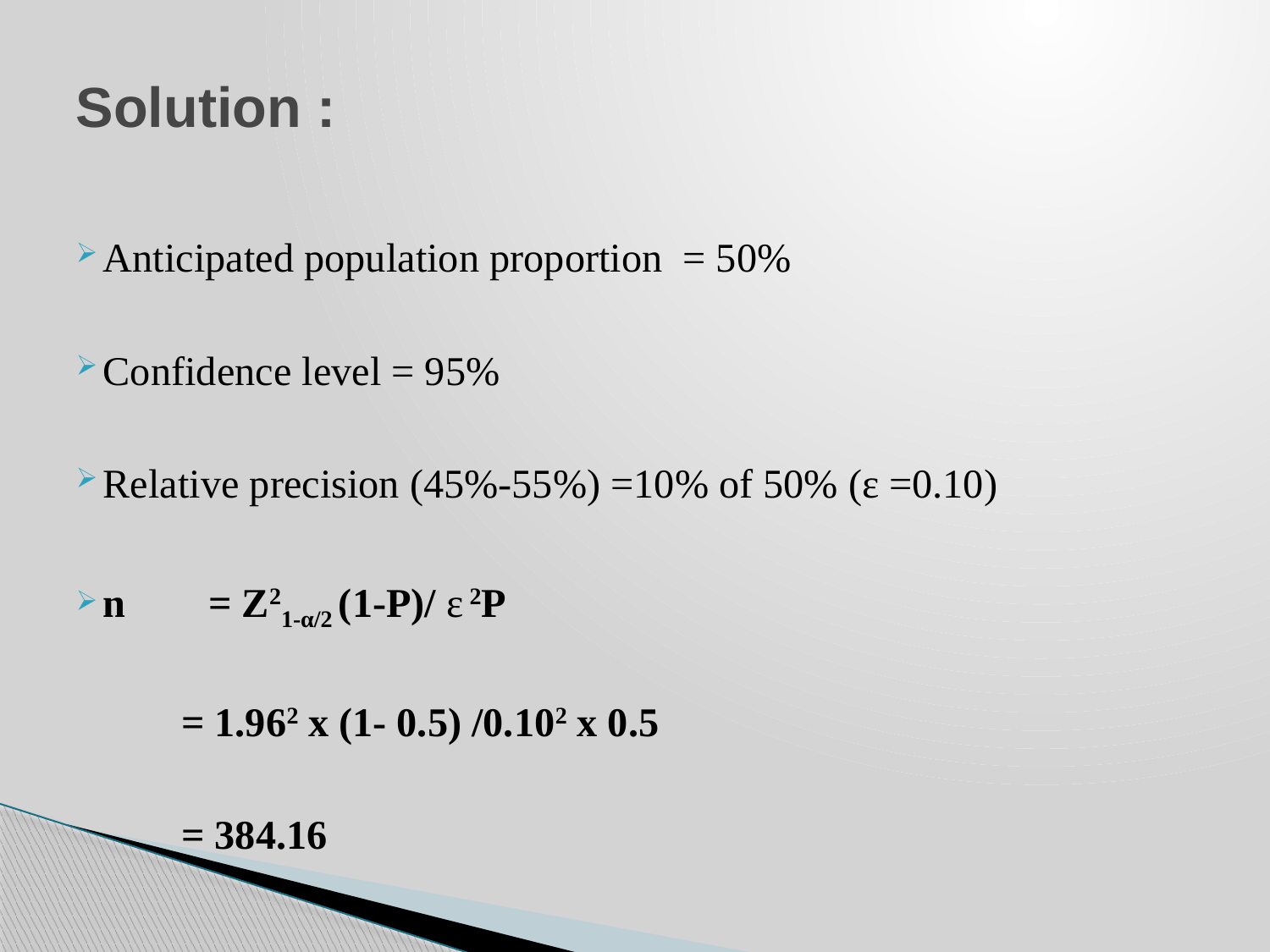

# Solution :
Anticipated population proportion  = 50%
Confidence level = 95%
Relative precision (45%-55%) =10% of 50% (ε =0.10)
n	= Z21-α/2 (1-P)/ ε 2P
	= 1.962 x (1- 0.5) /0.102 x 0.5
	= 384.16